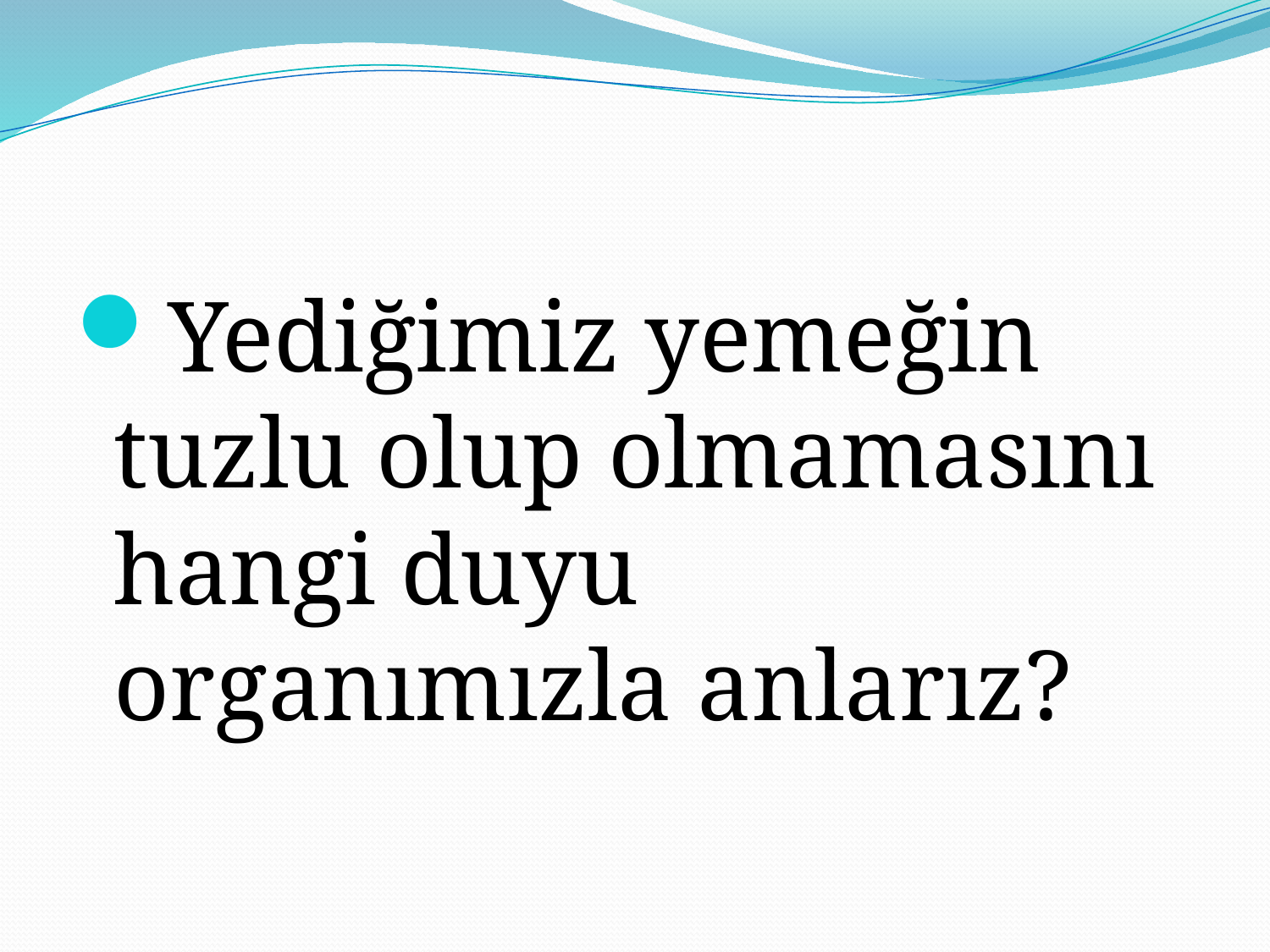

#
Yediğimiz yemeğin tuzlu olup olmamasını hangi duyu organımızla anlarız?